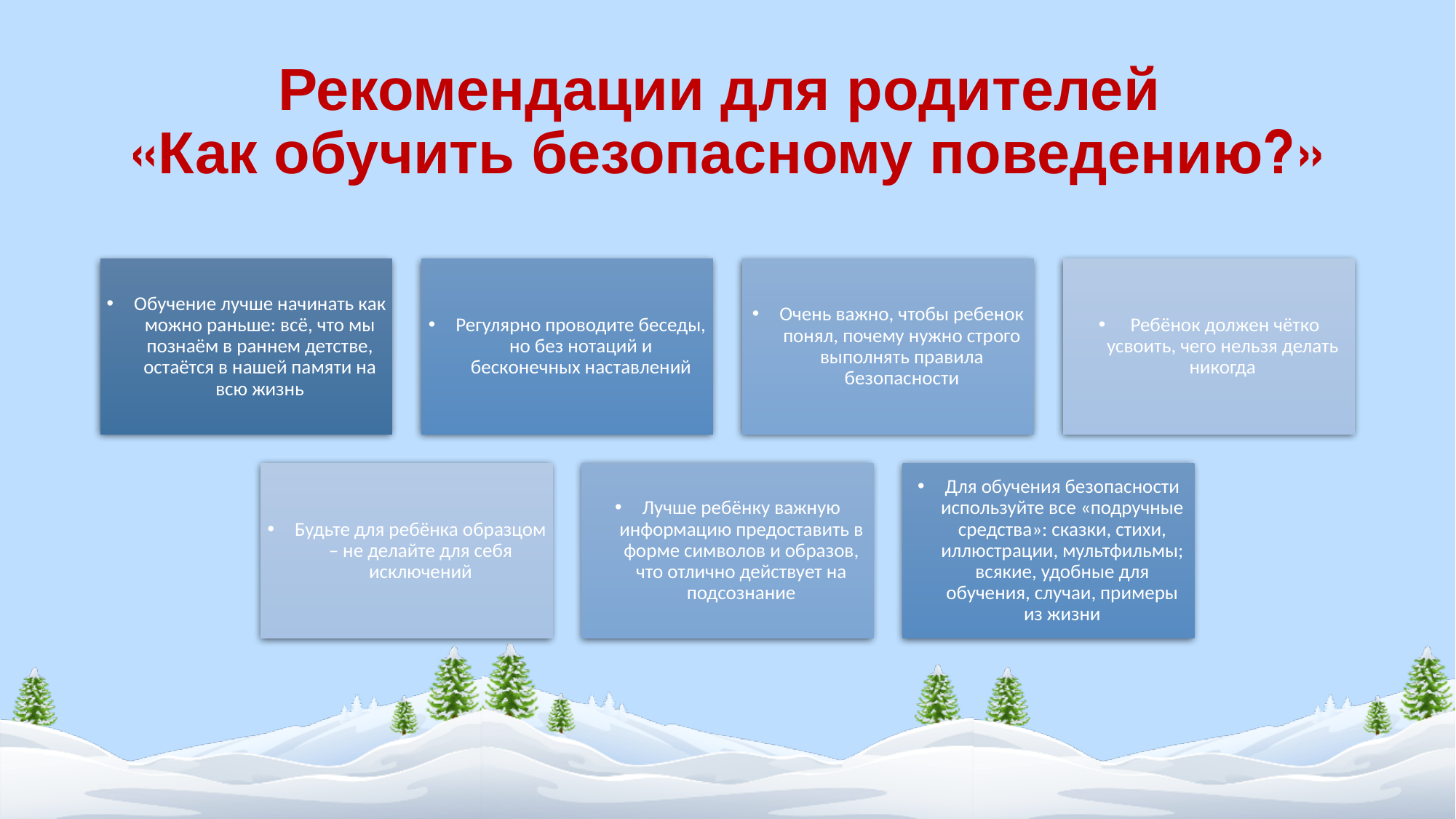

# Рекомендации для родителей «Как обучить безопасному поведению?»

Обучение лучше начинать как можно раньше: всё, что мы познаём в раннем детстве, остаётся в нашей памяти на всю жизнь

Регулярно проводите беседы, но без нотаций и бесконечных наставлений

Очень важно, чтобы ребенок понял, почему нужно строго выполнять правила безопасности

 Ребёнок должен чётко усвоить, чего нельзя делать никогда

Будьте для ребёнка образцом – не делайте для себя исключений

Лучше ребёнку важную информацию предоставить в форме символов и образов, что отлично действует на подсознание

Для обучения безопасности используйте все «подручные средства»: сказки, стихи, иллюстрации, мультфильмы; всякие, удобные для обучения, случаи, примеры из жизни